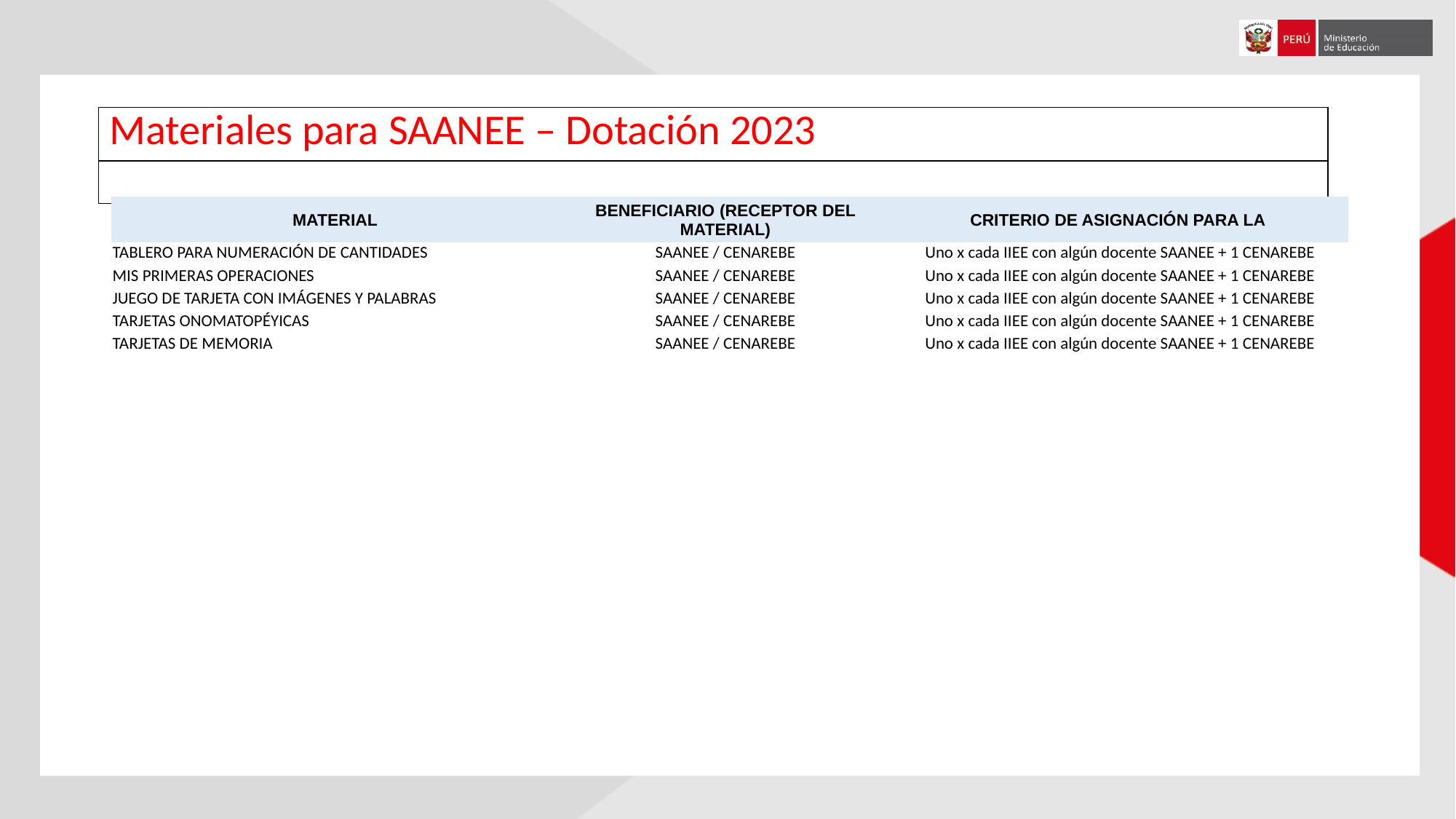

| Materiales para SAANEE – Dotación 2023 |
| --- |
|  |
| MATERIAL | BENEFICIARIO (RECEPTOR DEL MATERIAL) | CRITERIO DE ASIGNACIÓN PARA LA |
| --- | --- | --- |
| TABLERO PARA NUMERACIÓN DE CANTIDADES | SAANEE / CENAREBE | Uno x cada IIEE con algún docente SAANEE + 1 CENAREBE |
| MIS PRIMERAS OPERACIONES | SAANEE / CENAREBE | Uno x cada IIEE con algún docente SAANEE + 1 CENAREBE |
| JUEGO DE TARJETA CON IMÁGENES Y PALABRAS | SAANEE / CENAREBE | Uno x cada IIEE con algún docente SAANEE + 1 CENAREBE |
| TARJETAS ONOMATOPÉYICAS | SAANEE / CENAREBE | Uno x cada IIEE con algún docente SAANEE + 1 CENAREBE |
| TARJETAS DE MEMORIA | SAANEE / CENAREBE | Uno x cada IIEE con algún docente SAANEE + 1 CENAREBE |